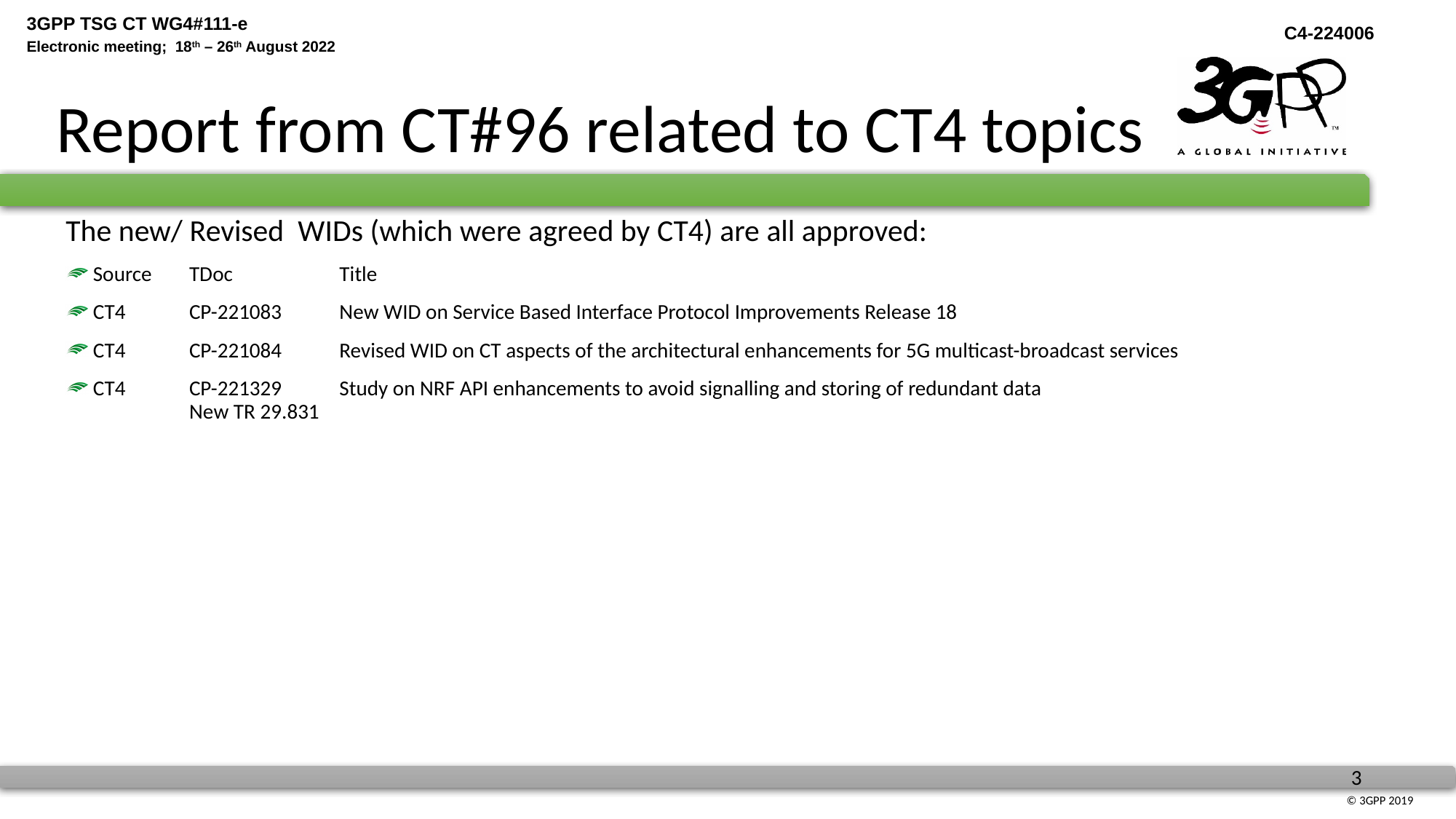

# Report from CT#96 related to CT4 topics
The new/ Revised  WIDs (which were agreed by CT4) are all approved:
Source	TDoc	Title
CT4	CP-221083	New WID on Service Based Interface Protocol Improvements Release 18
CT4	CP-221084	Revised WID on CT aspects of the architectural enhancements for 5G multicast-broadcast services
CT4	CP-221329	Study on NRF API enhancements to avoid signalling and storing of redundant data
	New TR 29.831